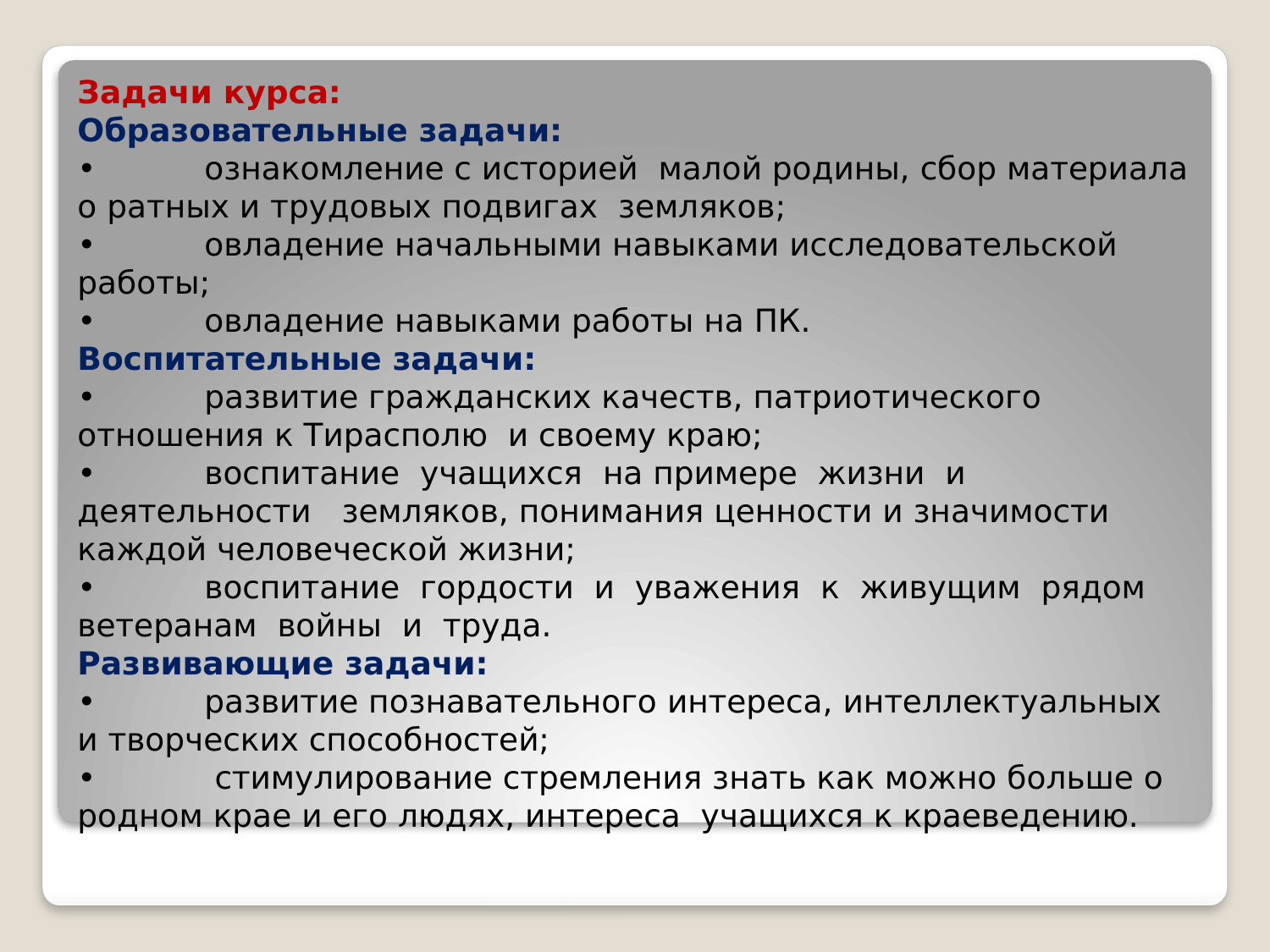

Задачи курса:
Образовательные задачи:
•	ознакомление с историей  малой родины, сбор материала о ратных и трудовых подвигах  земляков;
•	овладение начальными навыками исследовательской работы;
•	овладение навыками работы на ПК.
Воспитательные задачи:
•	развитие гражданских качеств, патриотического отношения к Тирасполю  и своему краю;
•	воспитание  учащихся  на примере  жизни  и  деятельности   земляков, понимания ценности и значимости каждой человеческой жизни;
•	воспитание  гордости  и  уважения  к  живущим  рядом  ветеранам  войны  и  труда.
Развивающие задачи:
•	развитие познавательного интереса, интеллектуальных и творческих способностей;
•	 стимулирование стремления знать как можно больше о родном крае и его людях, интереса  учащихся к краеведению.